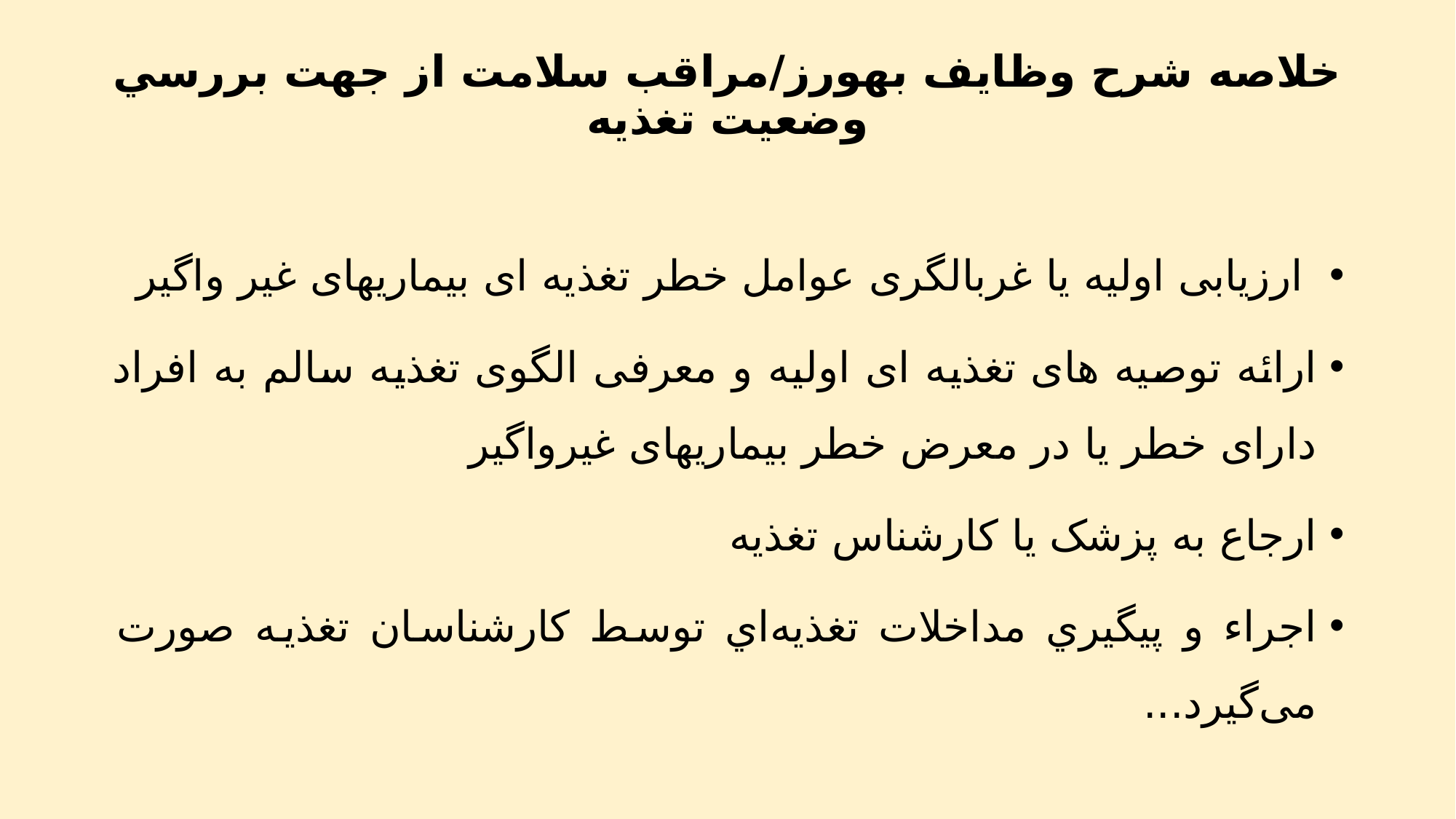

# خلاصه شرح وظایف بهورز/مراقب سلامت از جهت بررسي وضعیت تغذیه
 ارزیابی اولیه یا غربالگری عوامل خطر تغذیه ای بیماریهای غیر واگیر
ارائه توصیه های تغذیه ای اولیه و معرفی الگوی تغذیه سالم به افراد دارای خطر یا در معرض خطر بیماریهای غیرواگیر
ارجاع به پزشک یا کارشناس تغذیه
اجراء و پيگيري مداخلات تغذيه‌اي توسط كارشناسان تغذيه صورت می‌گیرد...